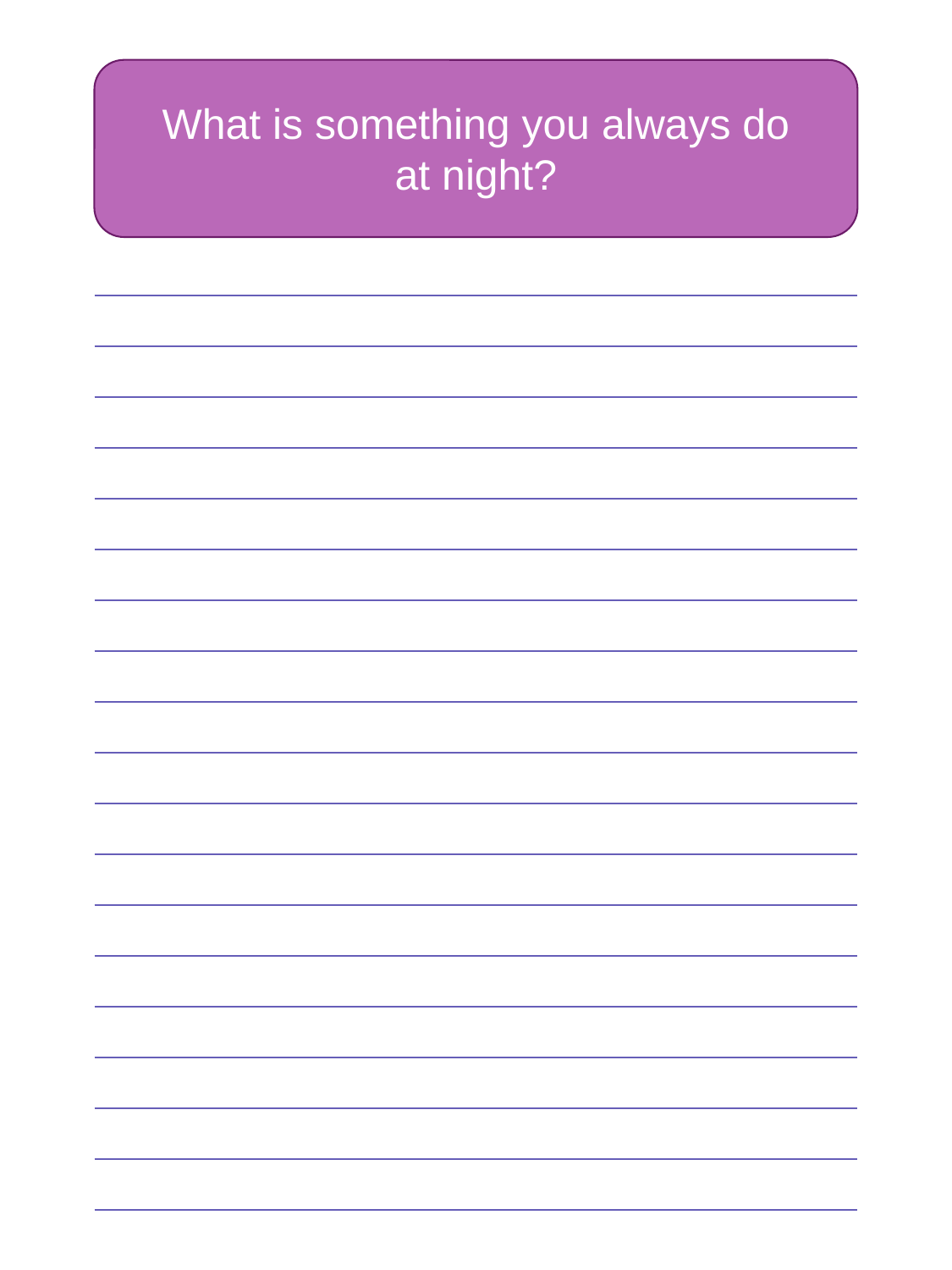

What is something you always do at night?
|  |
| --- |
|  |
|  |
|  |
|  |
|  |
|  |
|  |
|  |
|  |
|  |
|  |
|  |
|  |
|  |
|  |
|  |
|  |